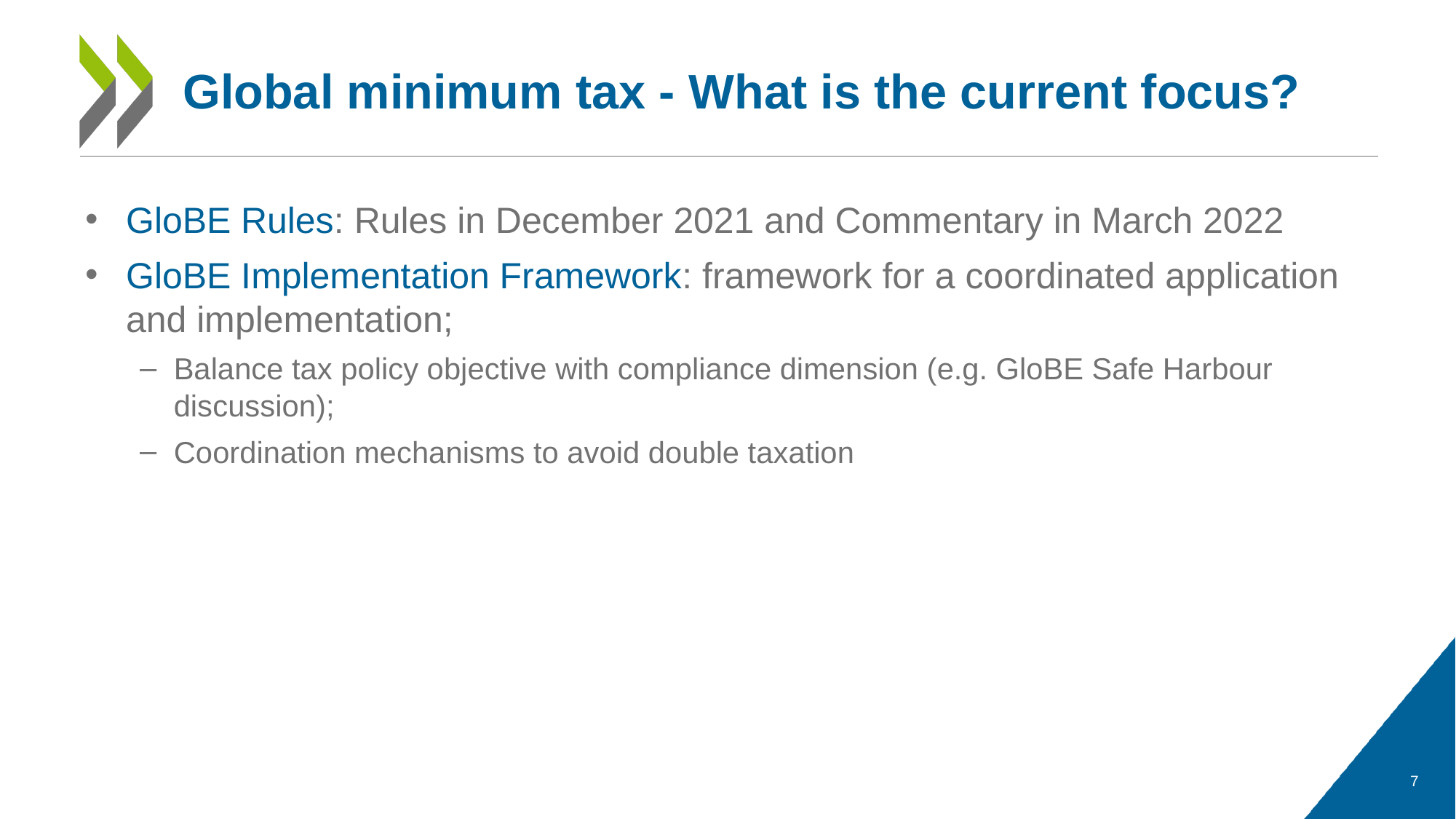

# Global minimum tax - What is the current focus?
GloBE Rules: Rules in December 2021 and Commentary in March 2022
GloBE Implementation Framework: framework for a coordinated application and implementation;
Balance tax policy objective with compliance dimension (e.g. GloBE Safe Harbour discussion);
Coordination mechanisms to avoid double taxation
7